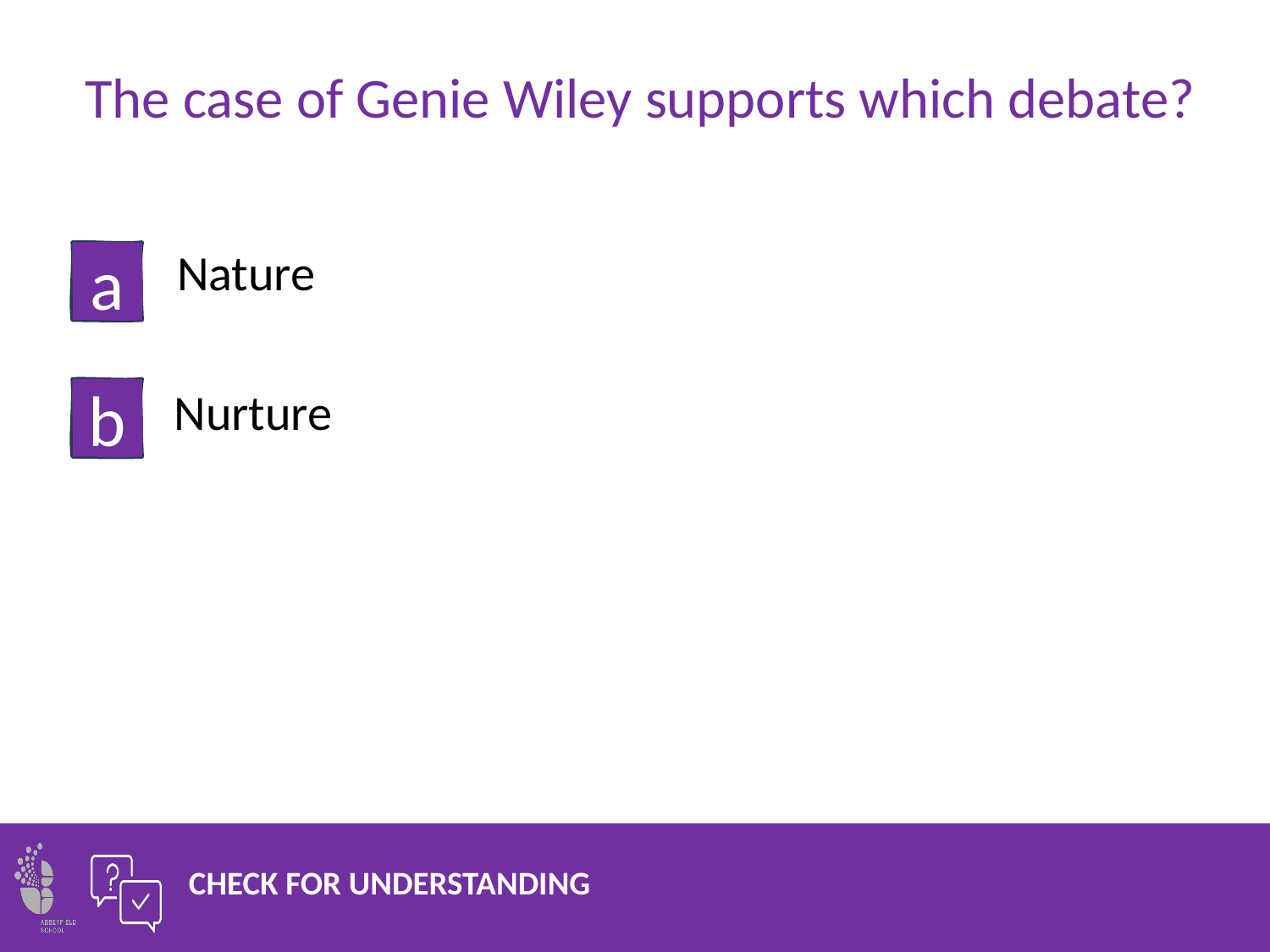

The case of Genie Wiley supports which debate?
a
Nature
Nurture
b